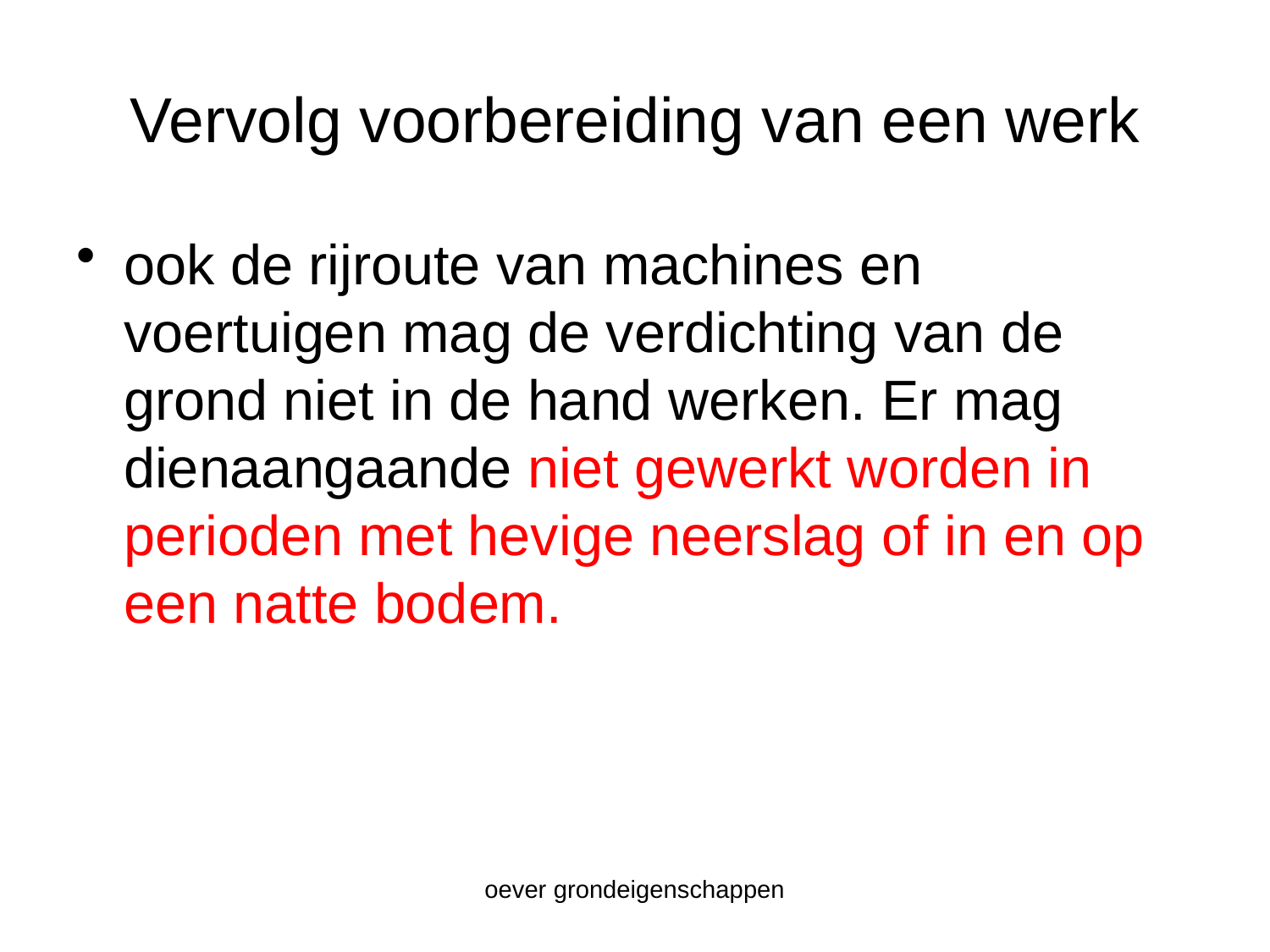

# Vervolg voorbereiding van een werk
ook de rijroute van machines en voertuigen mag de verdichting van de grond niet in de hand werken. Er mag dienaangaande niet gewerkt worden in perioden met hevige neerslag of in en op een natte bodem.

oever grondeigenschappen